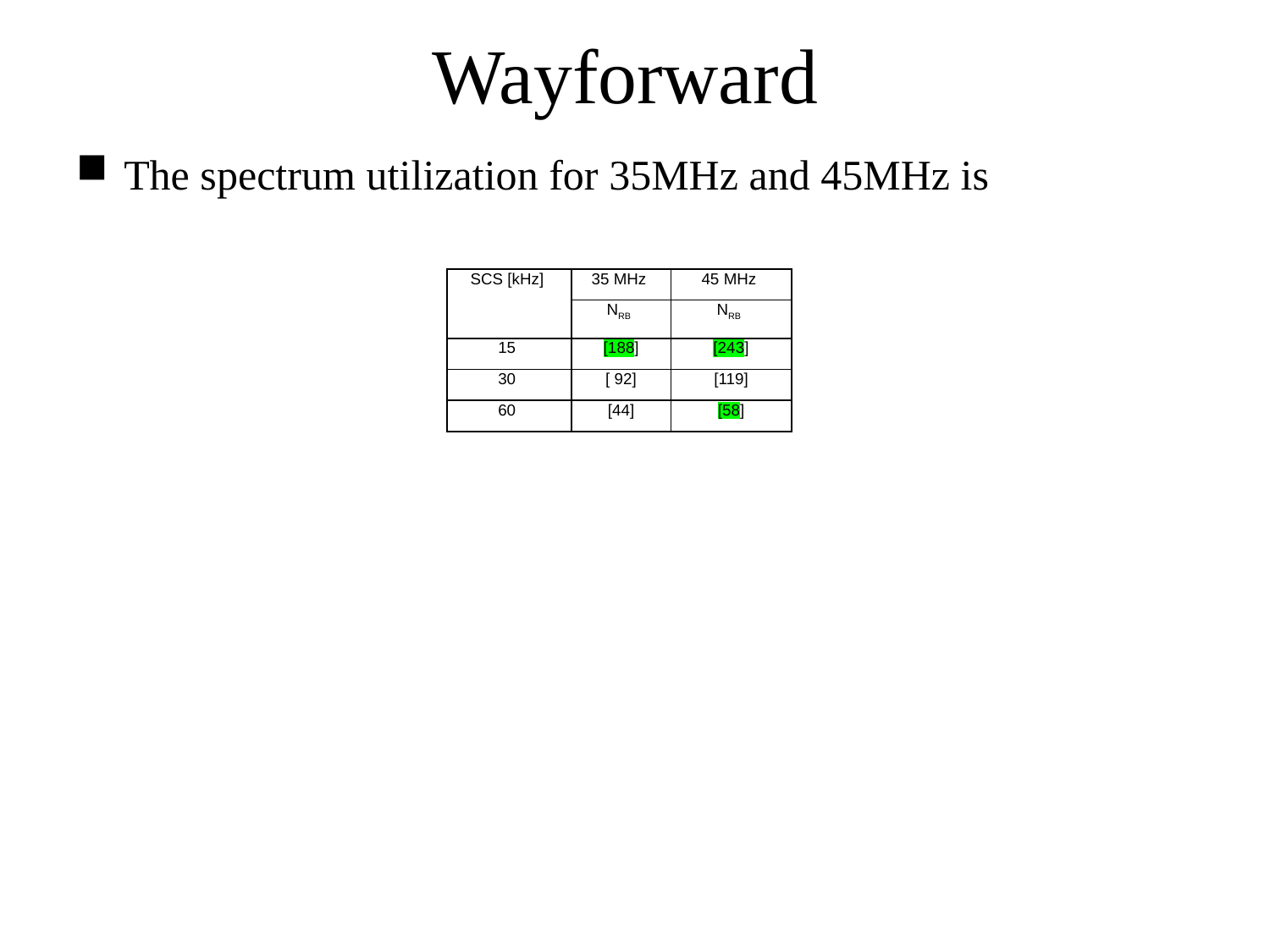

# Wayforward
The spectrum utilization for 35MHz and 45MHz is

| SCS [kHz] | 35 MHz | 45 MHz |
| --- | --- | --- |
|  | NRB | NRB |
| 15 | [188] | [243] |
| 30 | [ 92] | [119] |
| 60 | [44] | [58] |